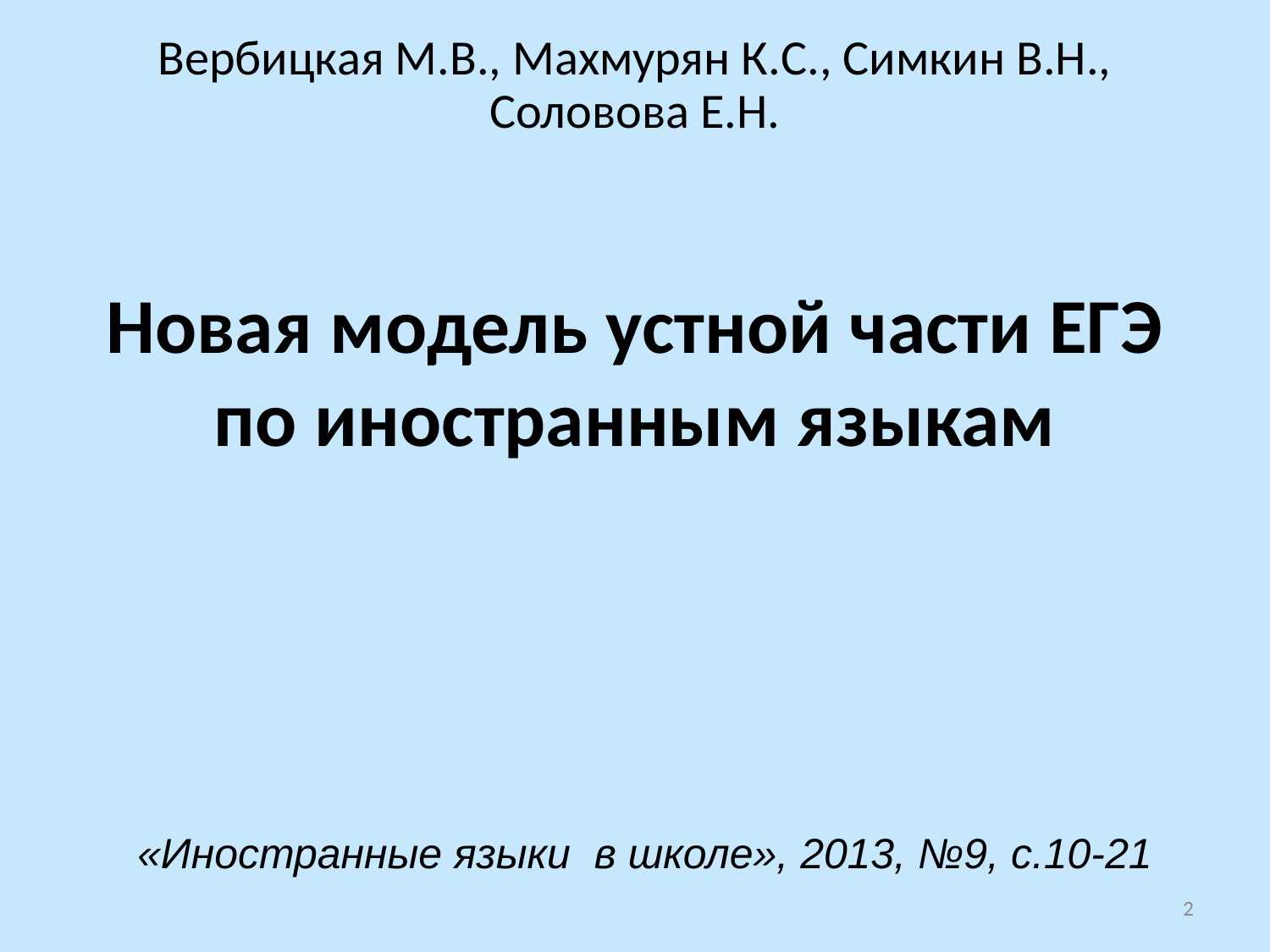

Вербицкая М.В., Махмурян К.С., Симкин В.Н., Соловова Е.Н.
# Новая модель устной части ЕГЭ по иностранным языкам
«Иностранные языки  в школе», 2013, №9, с.10-21
2